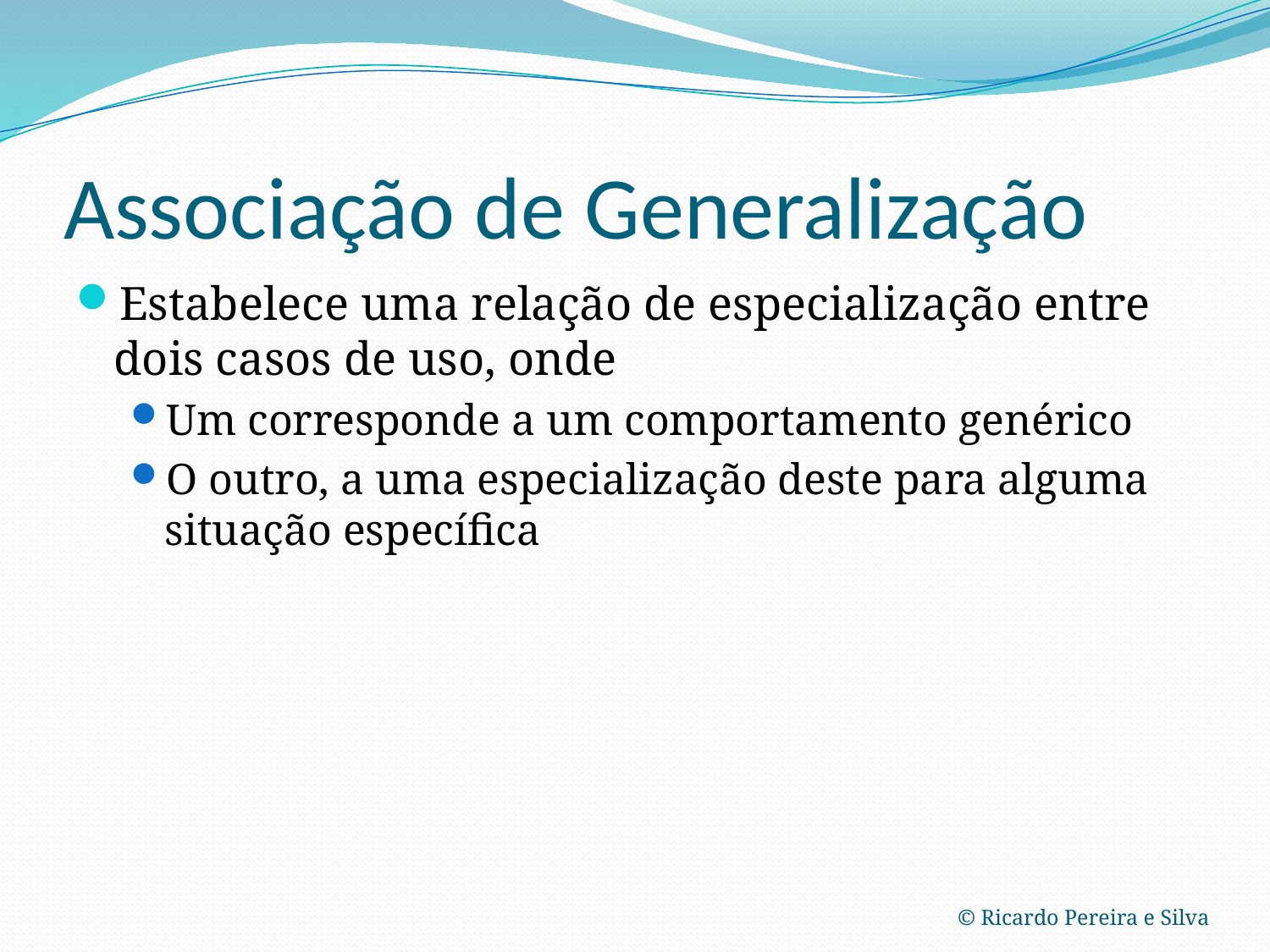

# Associação de Generalização
Estabelece uma relação de especialização entre dois casos de uso, onde
Um corresponde a um comportamento genérico
O outro, a uma especialização deste para alguma situação específica
© Ricardo Pereira e Silva